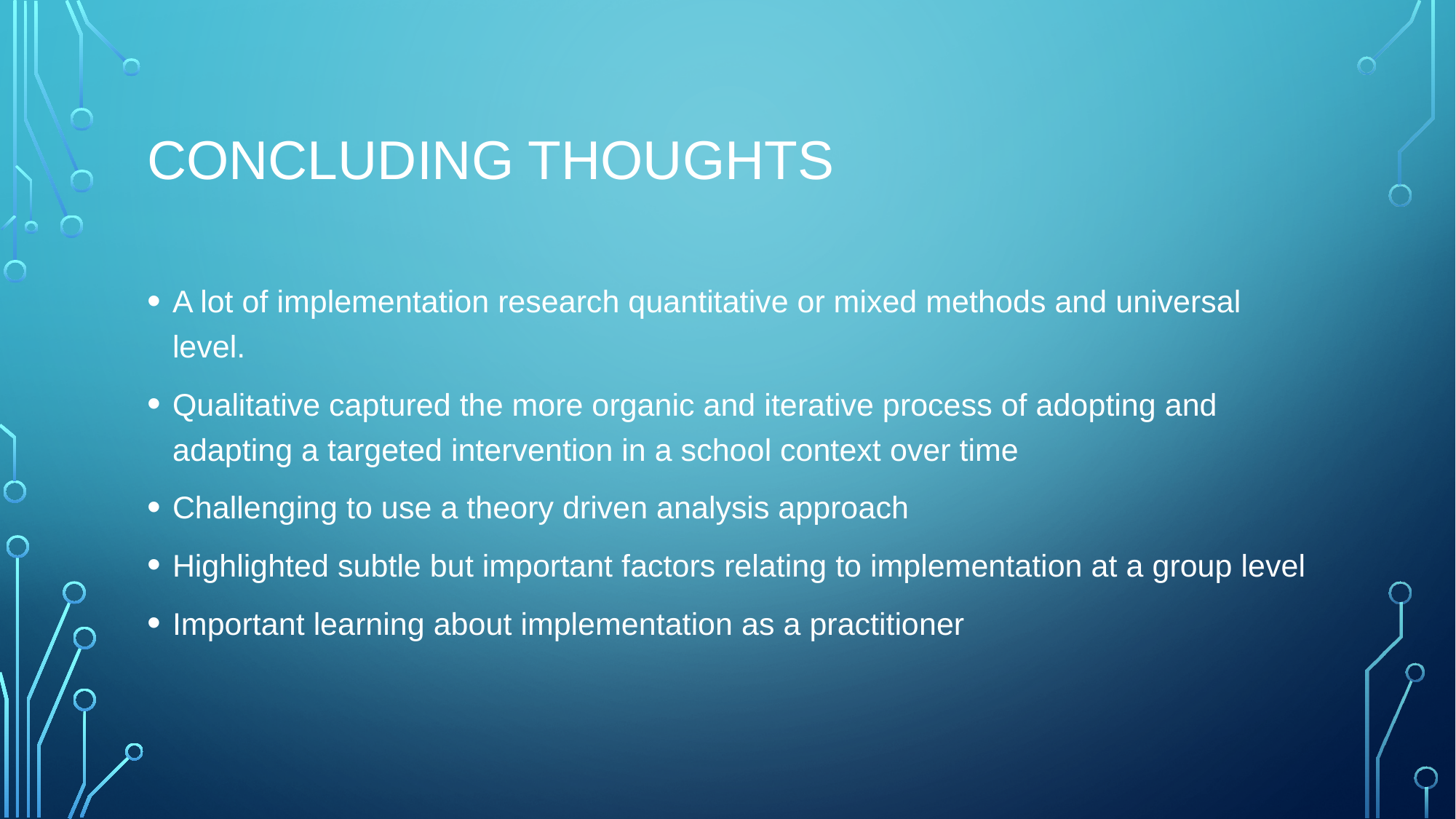

# Concluding thoughts
A lot of implementation research quantitative or mixed methods and universal level.
Qualitative captured the more organic and iterative process of adopting and adapting a targeted intervention in a school context over time
Challenging to use a theory driven analysis approach
Highlighted subtle but important factors relating to implementation at a group level
Important learning about implementation as a practitioner